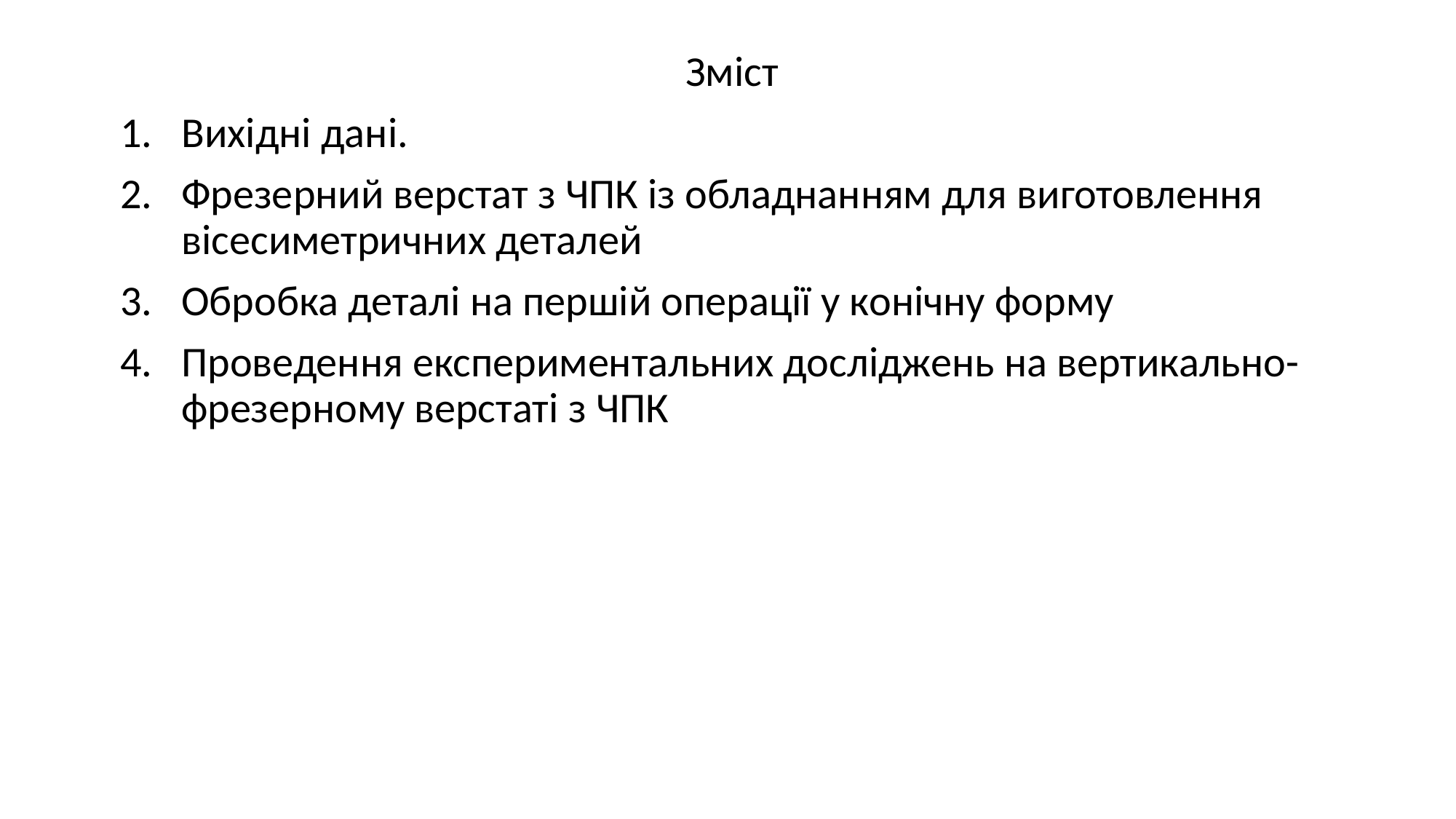

Зміст
Вихідні дані.
Фрезерний верстат з ЧПК із обладнанням для виготовлення вісесиметричних деталей
Обробка деталі на першій операції у конічну форму
Проведення експериментальних досліджень на вертикально-фрезерному верстаті з ЧПК